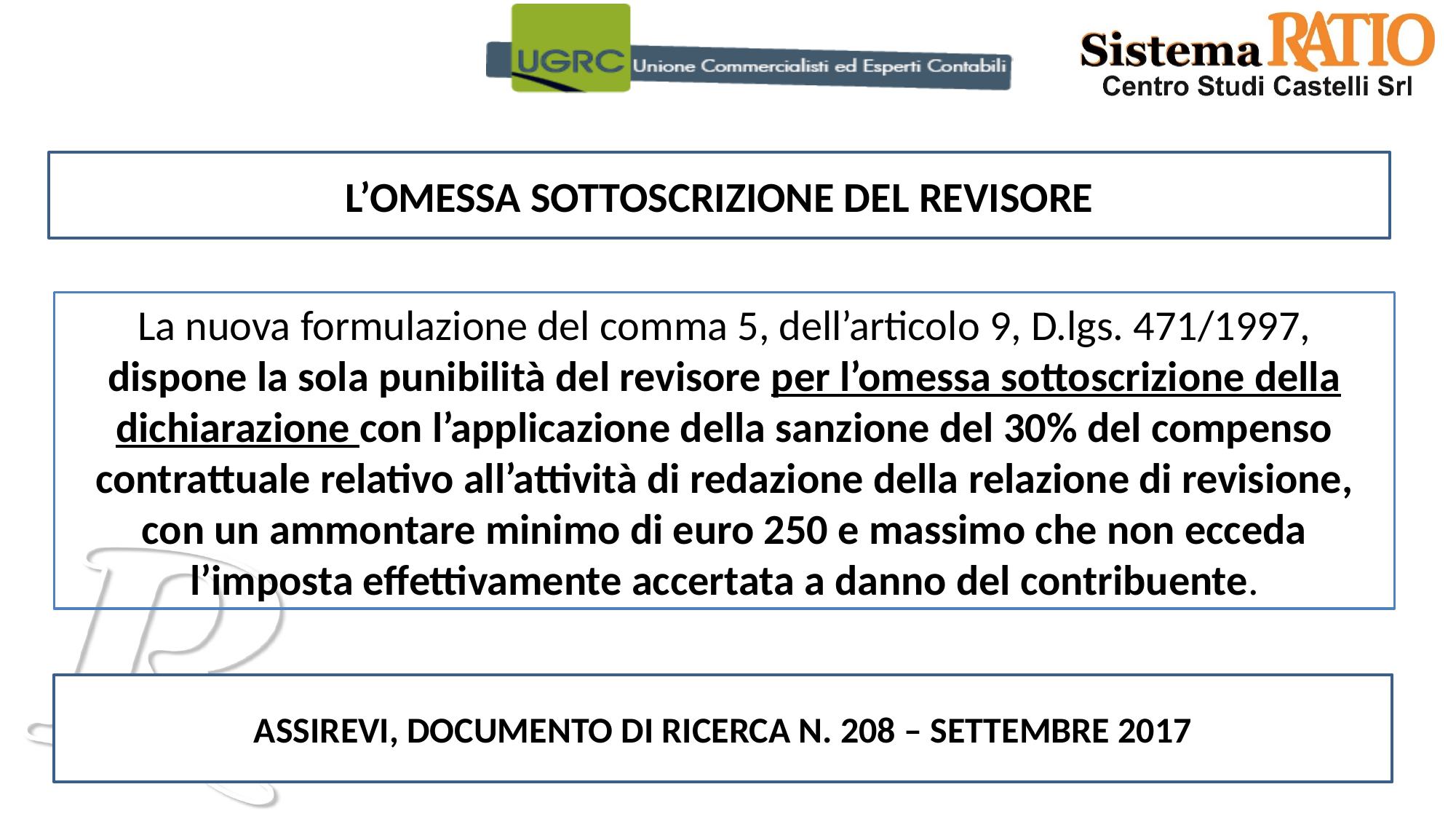

L’OMESSA SOTTOSCRIZIONE DEL REVISORE
La nuova formulazione del comma 5, dell’articolo 9, D.lgs. 471/1997, dispone la sola punibilità del revisore per l’omessa sottoscrizione della dichiarazione con l’applicazione della sanzione del 30% del compenso contrattuale relativo all’attività di redazione della relazione di revisione, con un ammontare minimo di euro 250 e massimo che non ecceda l’imposta effettivamente accertata a danno del contribuente.
ASSIREVI, DOCUMENTO DI RICERCA N. 208 – SETTEMBRE 2017